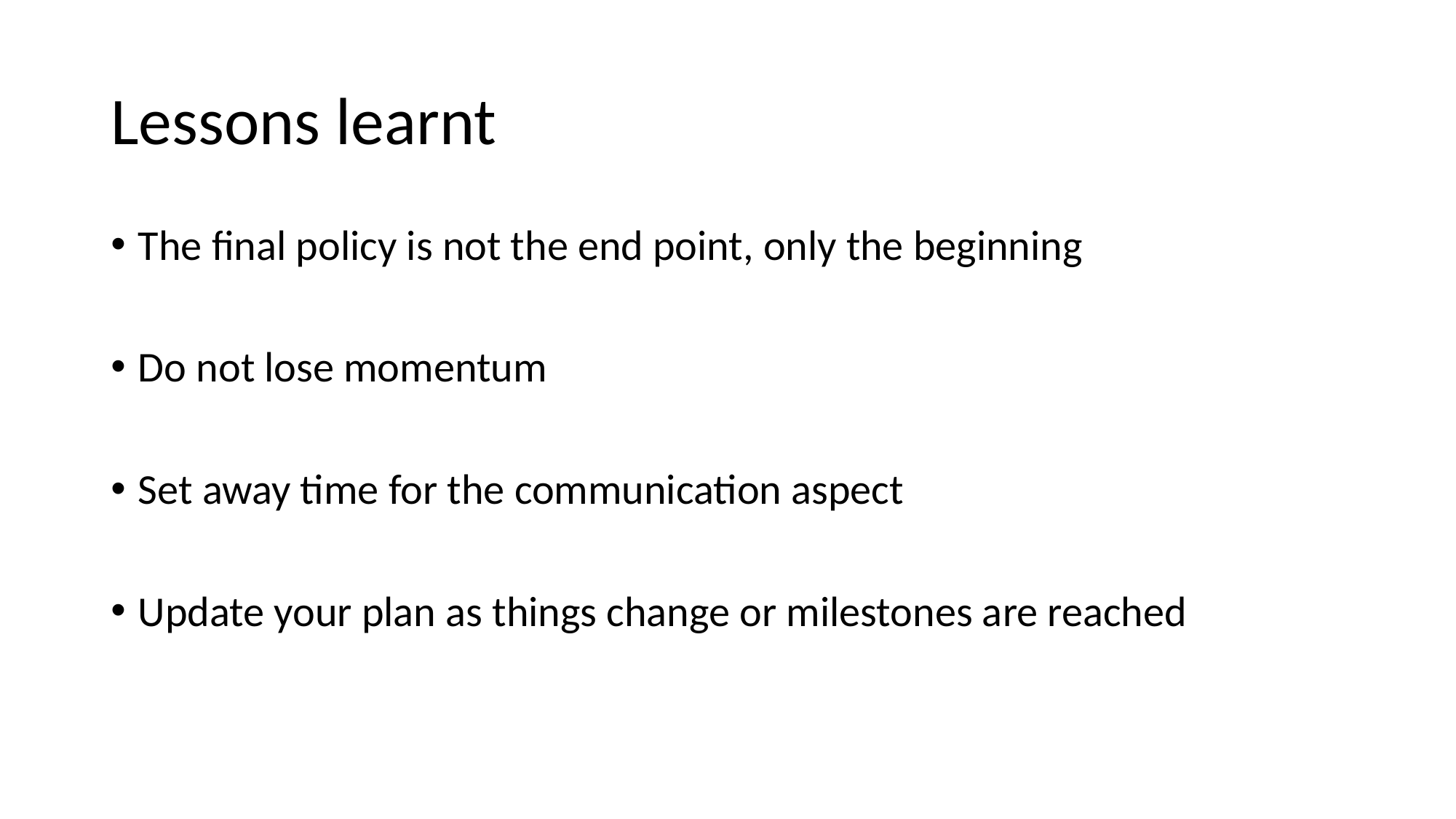

# Lessons learnt
The final policy is not the end point, only the beginning

Do not lose momentum

Set away time for the communication aspect

Update your plan as things change or milestones are reached